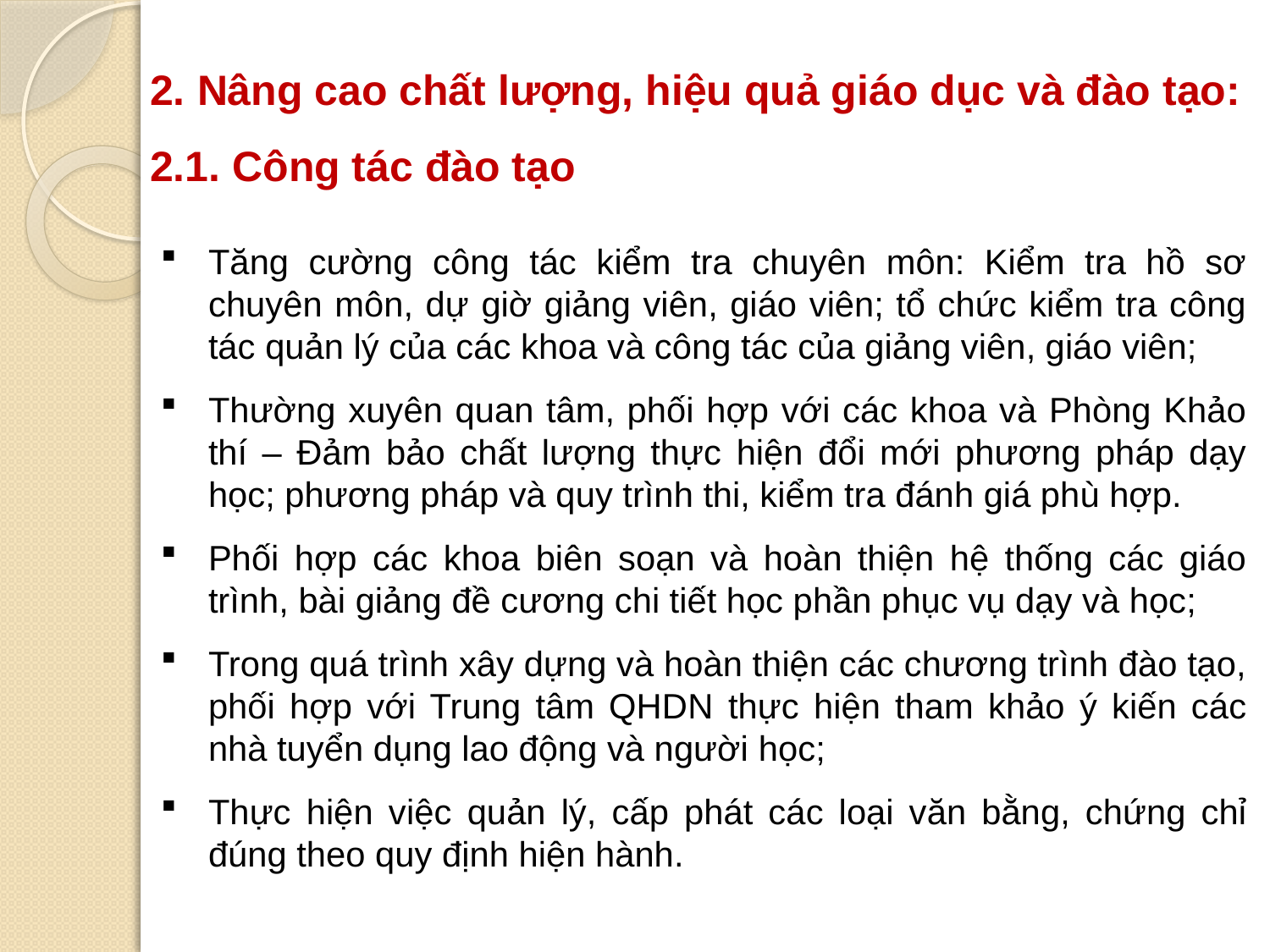

2. Nâng cao chất lượng, hiệu quả giáo dục và đào tạo:
2.1. Công tác đào tạo
Tăng cường công tác kiểm tra chuyên môn: Kiểm tra hồ sơ chuyên môn, dự giờ giảng viên, giáo viên; tổ chức kiểm tra công tác quản lý của các khoa và công tác của giảng viên, giáo viên;
Thường xuyên quan tâm, phối hợp với các khoa và Phòng Khảo thí – Đảm bảo chất lượng thực hiện đổi mới phương pháp dạy học; phương pháp và quy trình thi, kiểm tra đánh giá phù hợp.
Phối hợp các khoa biên soạn và hoàn thiện hệ thống các giáo trình, bài giảng đề cương chi tiết học phần phục vụ dạy và học;
Trong quá trình xây dựng và hoàn thiện các chương trình đào tạo, phối hợp với Trung tâm QHDN thực hiện tham khảo ý kiến các nhà tuyển dụng lao động và người học;
Thực hiện việc quản lý, cấp phát các loại văn bằng, chứng chỉ đúng theo quy định hiện hành.